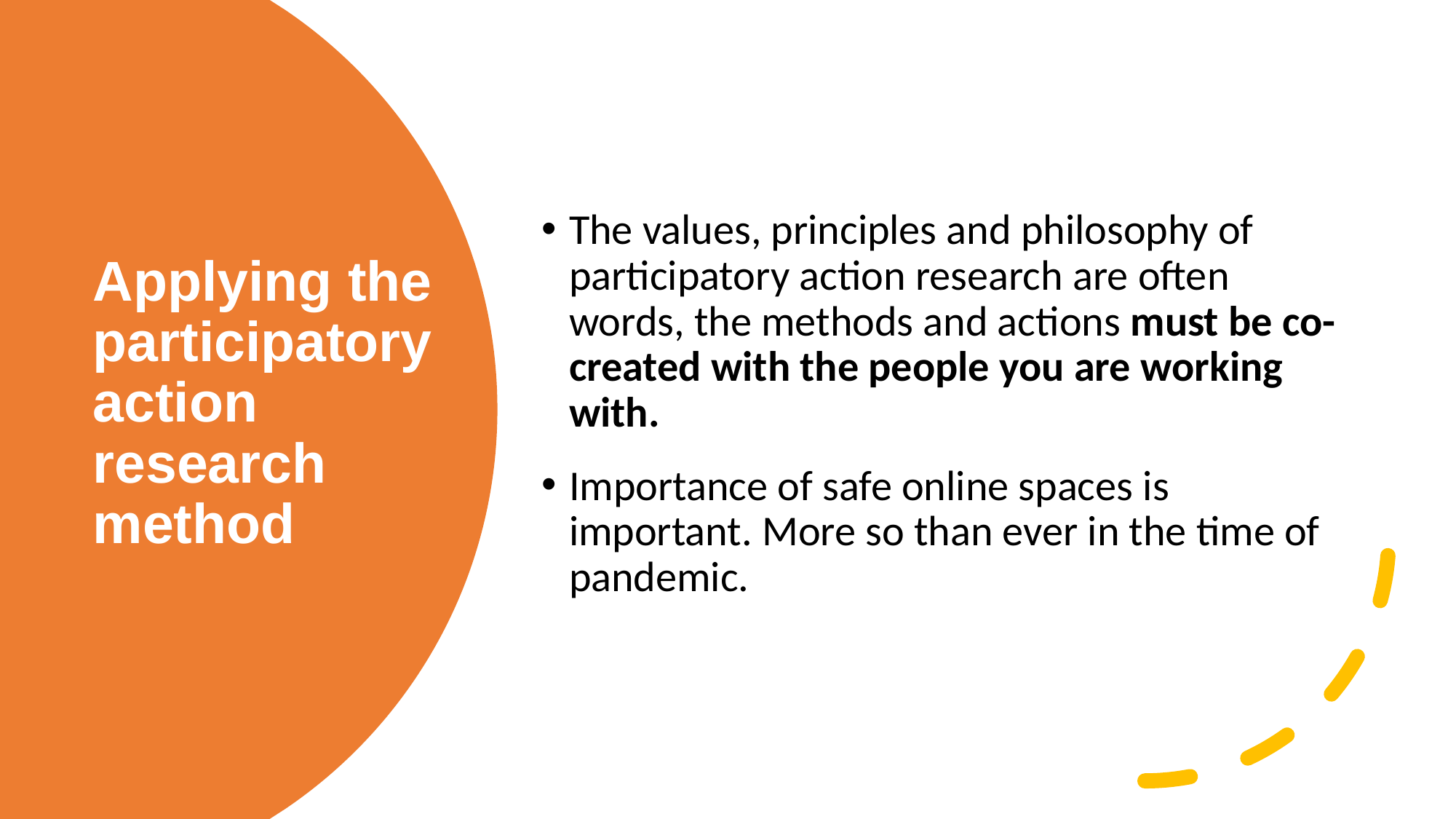

The values, principles and philosophy of participatory action research are often words, the methods and actions must be co-created with the people you are working with.
Importance of safe online spaces is important. More so than ever in the time of pandemic.
# Applying the participatory action research method